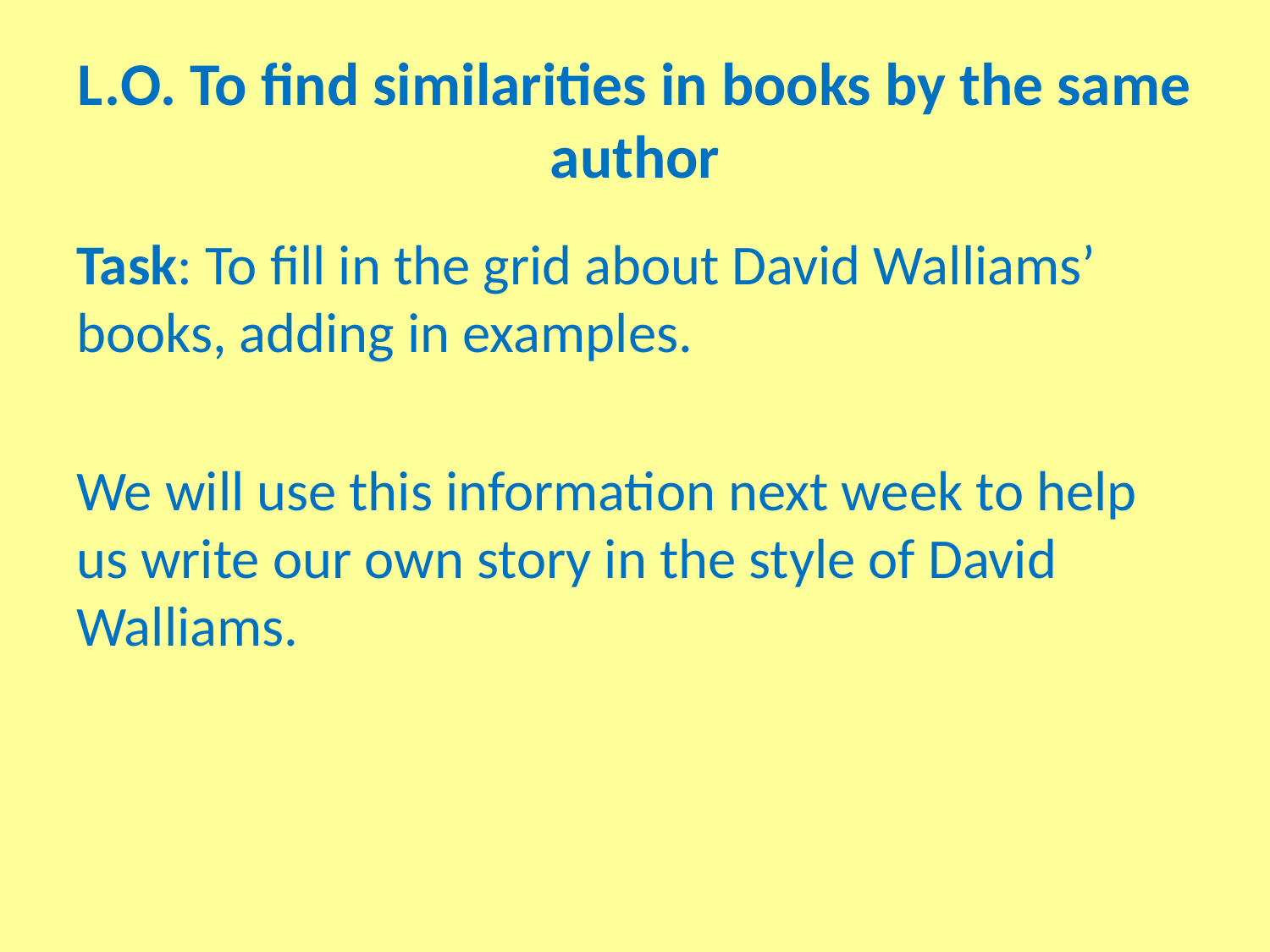

# L.O. To find similarities in books by the same author
Task: To fill in the grid about David Walliams’ books, adding in examples.

We will use this information next week to help us write our own story in the style of David Walliams.